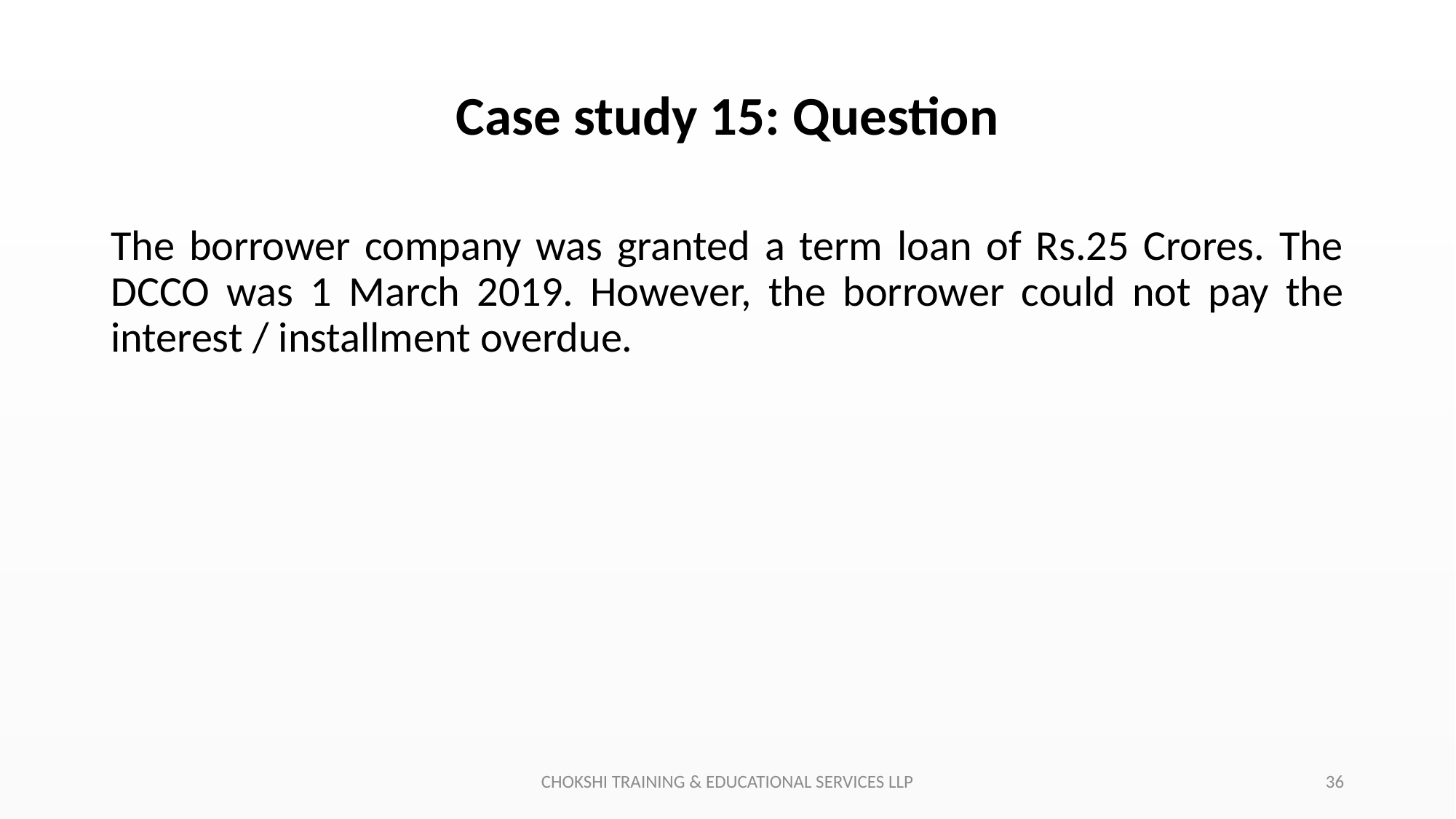

# Case study 15: Question
The borrower company was granted a term loan of Rs.25 Crores. The DCCO was 1 March 2019. However, the borrower could not pay the interest / installment overdue.

CHOKSHI TRAINING & EDUCATIONAL SERVICES LLP
36